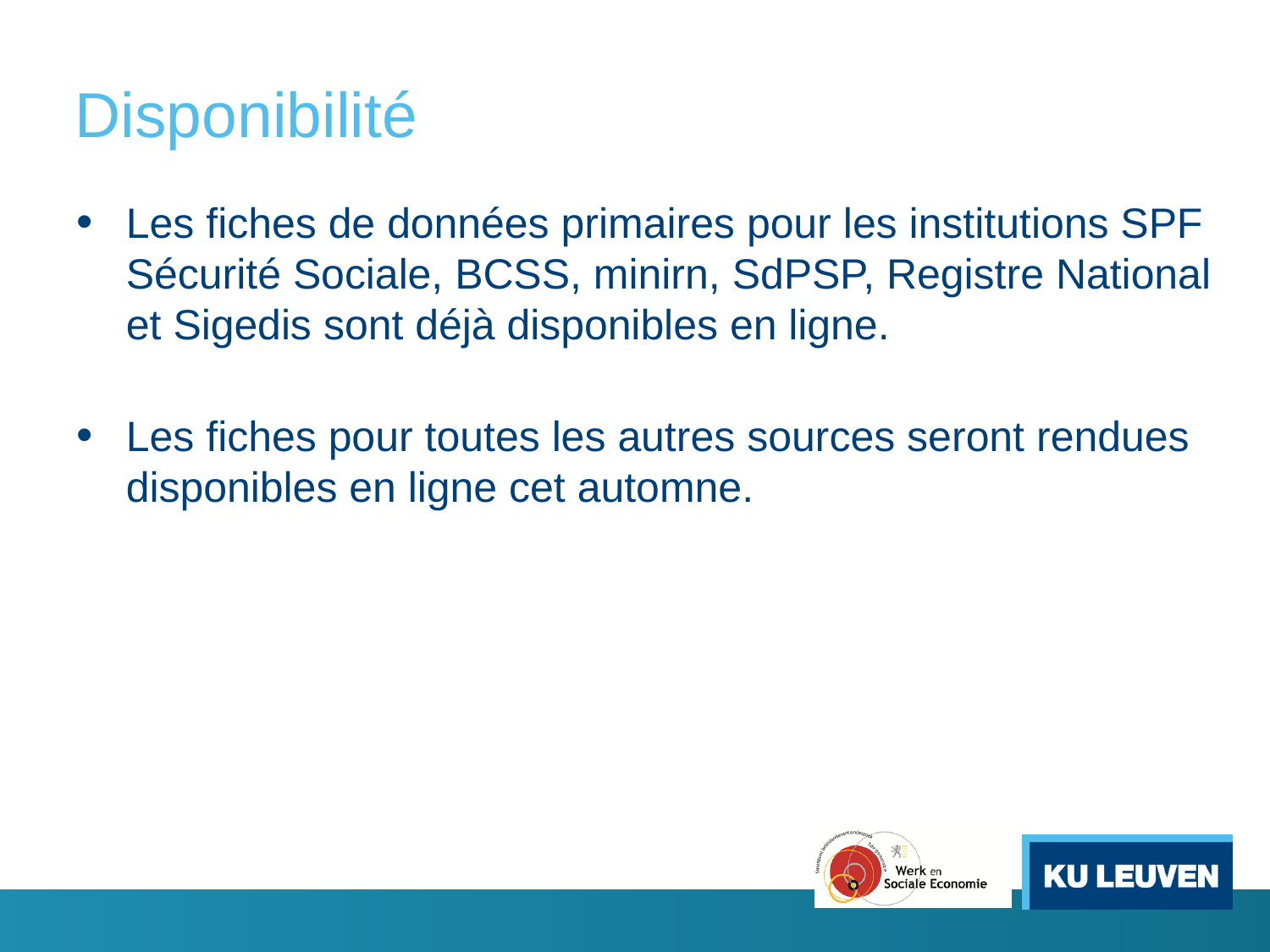

# Disponibilité
Les fiches de données primaires pour les institutions SPF Sécurité Sociale, BCSS, minirn, SdPSP, Registre National et Sigedis sont déjà disponibles en ligne.
Les fiches pour toutes les autres sources seront rendues disponibles en ligne cet automne.